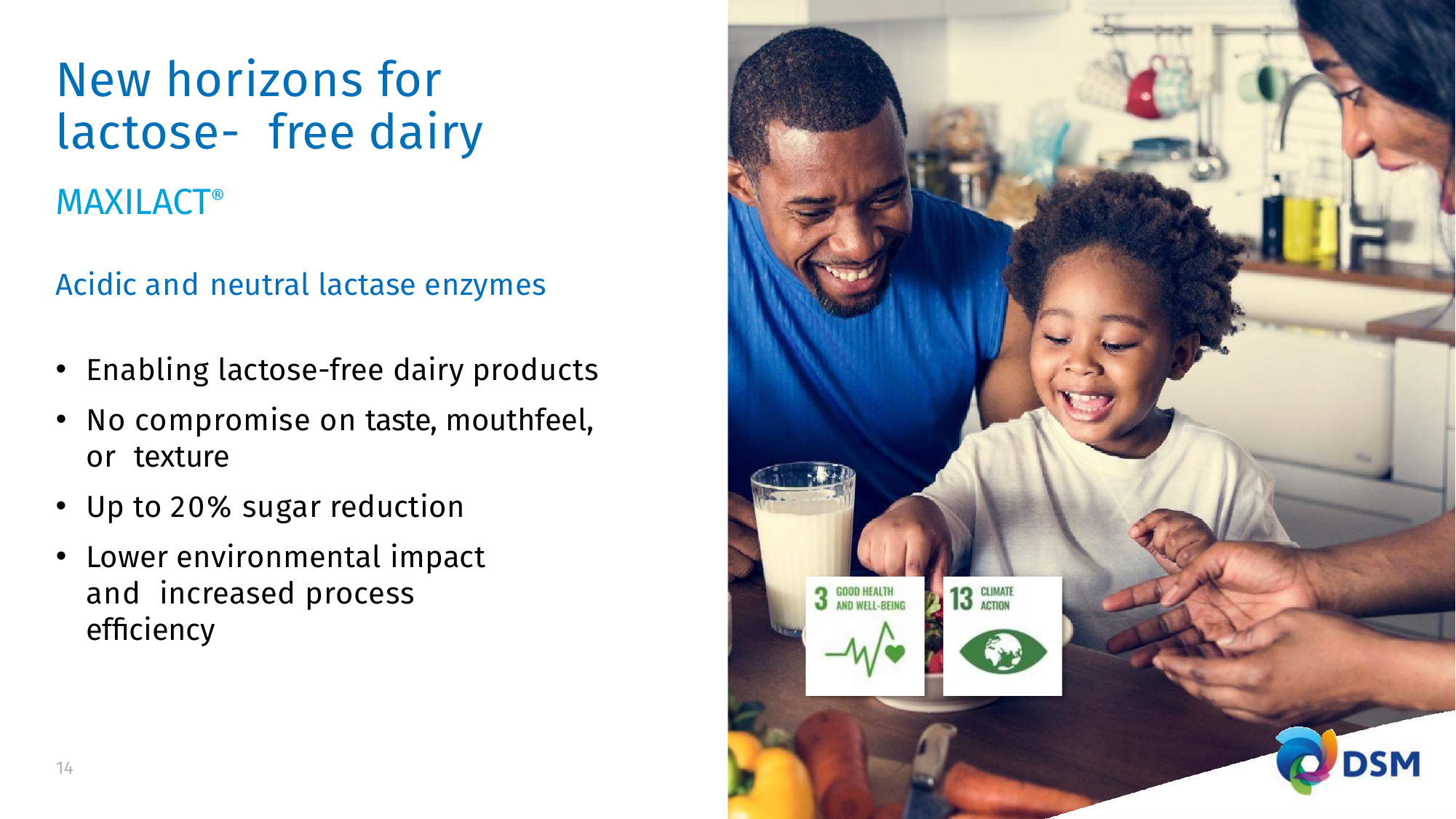

# New horizons for lactose-  free dairy
MAXILACT®

Acidic and neutral lactase enzymes

Enabling lactose-free dairy products
No compromise on taste, mouthfeel, or  texture
Up to 20% sugar reduction
Lower environmental impact and  increased process efficiency
14